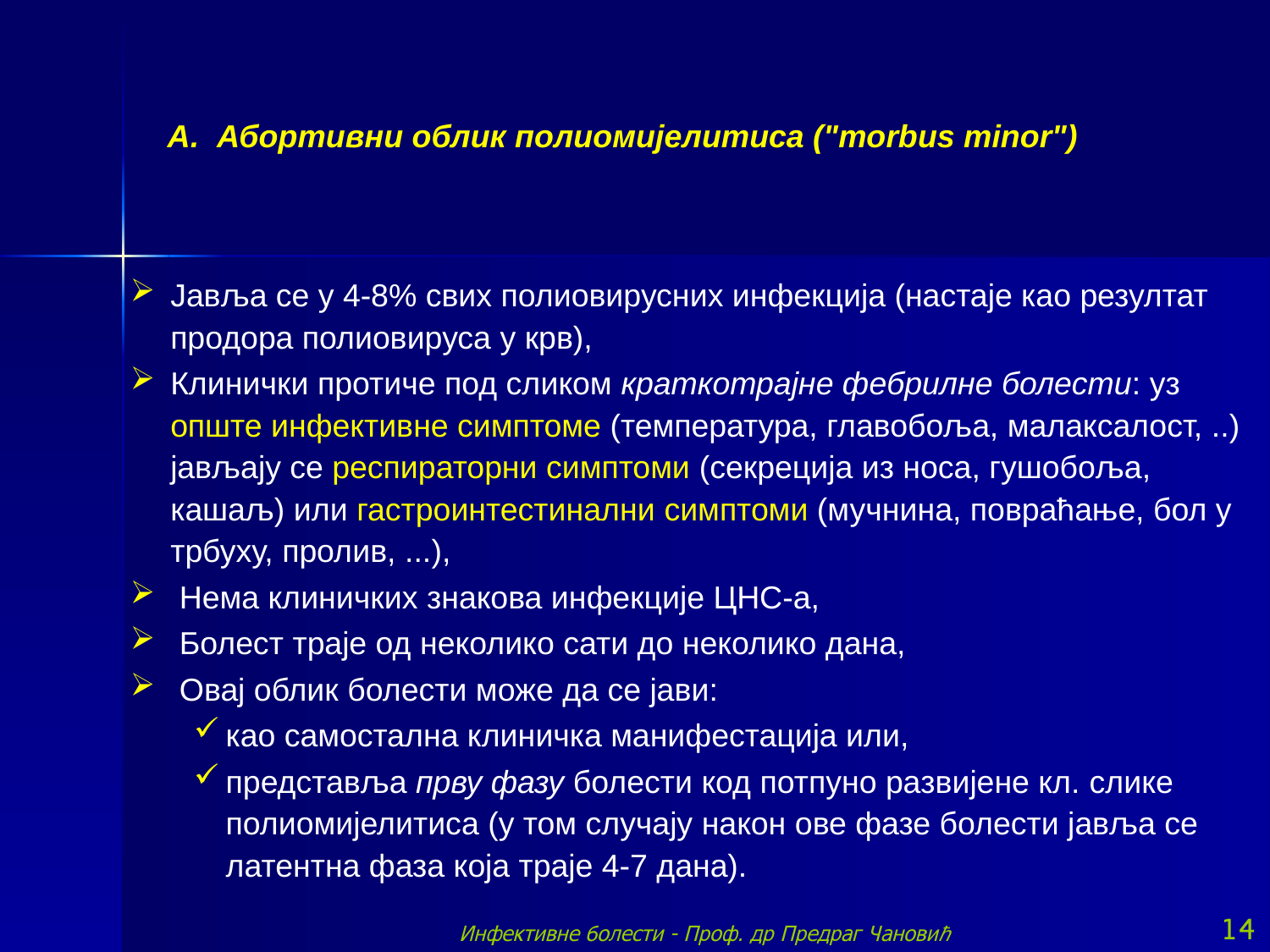

Абортивни облик полиомијелитиса ("morbus minor")
Јавља се у 4-8% свих полиовирусних инфекција (настаје као резултат продора полиовируса у крв),
Клинички протиче под сликом краткотрајне фебрилне болести: уз опште инфективне симптоме (температура, главобоља, малаксалост, ..) јављају се респираторни симптоми (секреција из носа, гушобоља, кашаљ) или гастроинтестинални симптоми (мучнина, повраћање, бол у трбуху, пролив, ...),
 Нема клиничких знакова инфекције ЦНС-а,
 Болест траје од неколико сати до неколико дана,
 Овај облик болести може да се јави:
као самостална клиничка манифестација или,
представља прву фазу болести код потпуно развијене кл. слике    полиомијелитиса (у том случају након ове фазе болести јавља се латентна фаза која траје 4-7 дана).
Инфективне болести - Проф. др Предраг Чановић
14